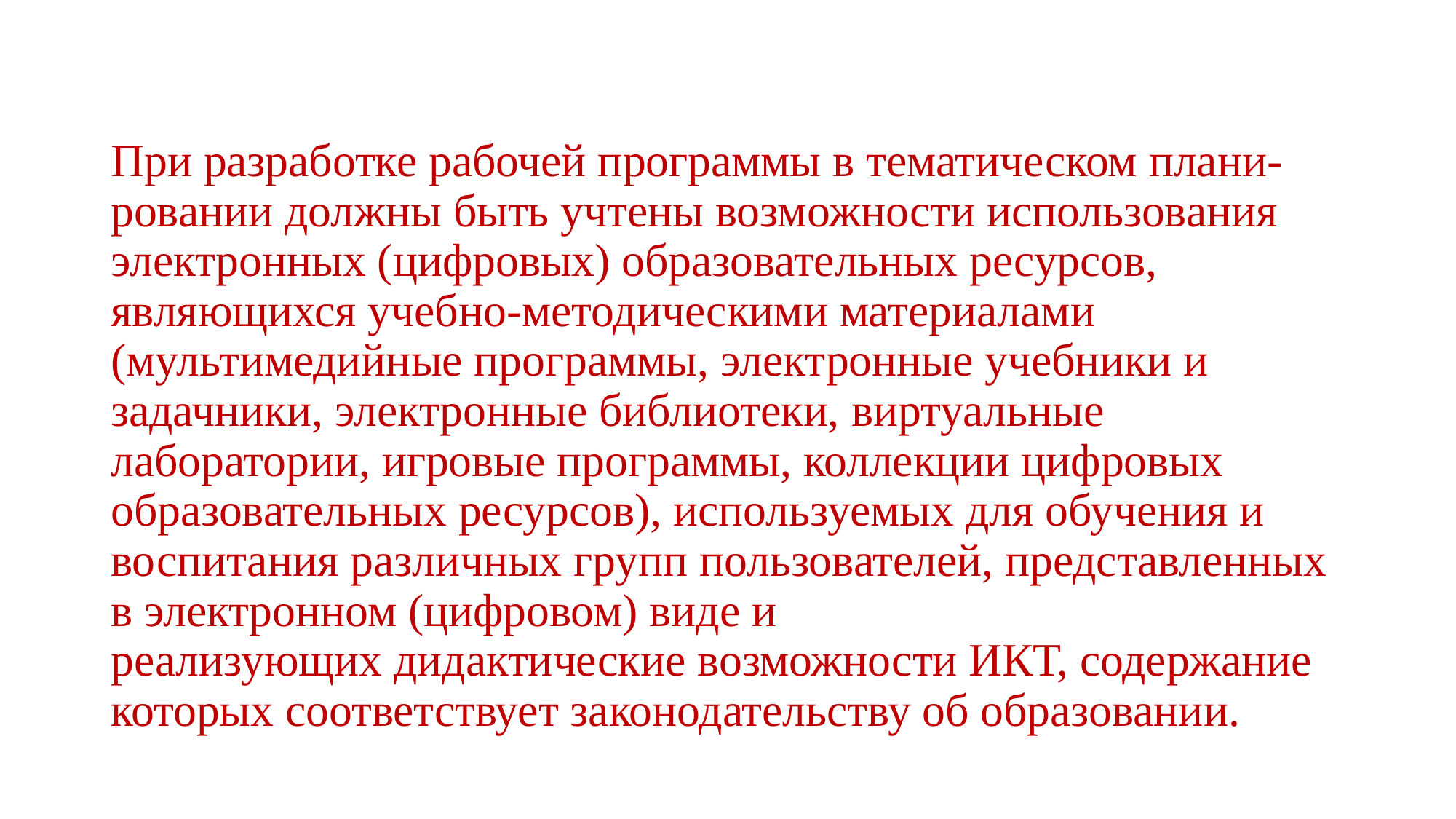

# При разработке рабочей программы в тематическом плани- ровании должны быть учтены возможности использования электронных (цифровых) образовательных ресурсов, являющихся учебно-методическими материалами (мультимедийные программы, электронные учебники и задачники, электронные библиотеки, виртуальные лаборатории, игровые программы, коллекции цифровых образовательных ресурсов), используемых для обучения и воспитания различных групп пользователей, представленных в электронном (цифровом) виде и реализующих дидактические возможности ИКТ, содержание которых соответствует законодательству об образовании.